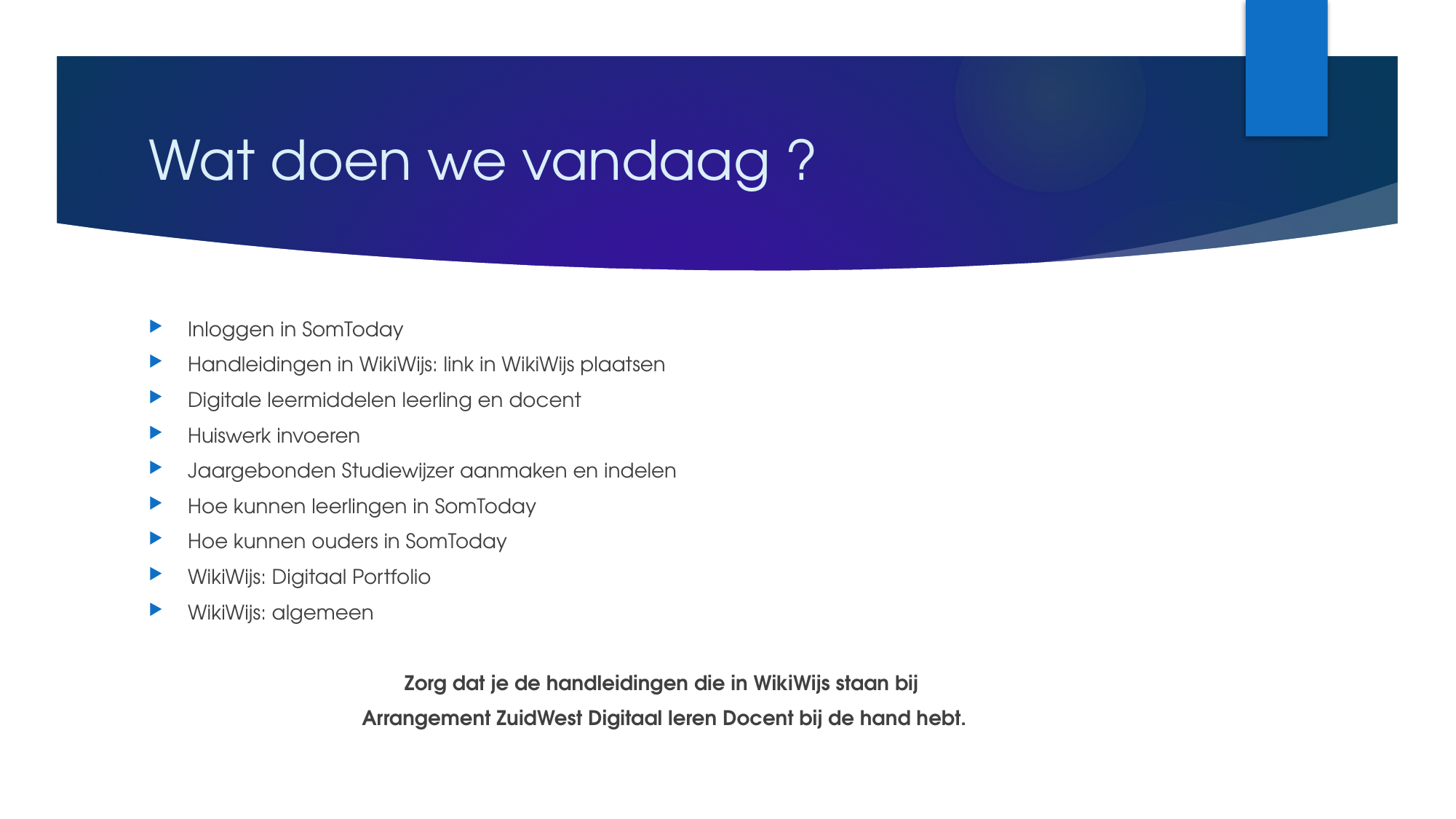

# Wat doen we vandaag ?
Inloggen in SomToday
Handleidingen in WikiWijs: link in WikiWijs plaatsen
Digitale leermiddelen leerling en docent
Huiswerk invoeren
Jaargebonden Studiewijzer aanmaken en indelen
Hoe kunnen leerlingen in SomToday
Hoe kunnen ouders in SomToday
WikiWijs: Digitaal Portfolio
WikiWijs: algemeen

Zorg dat je de handleidingen die in WikiWijs staan bij
Arrangement ZuidWest Digitaal leren Docent bij de hand hebt.